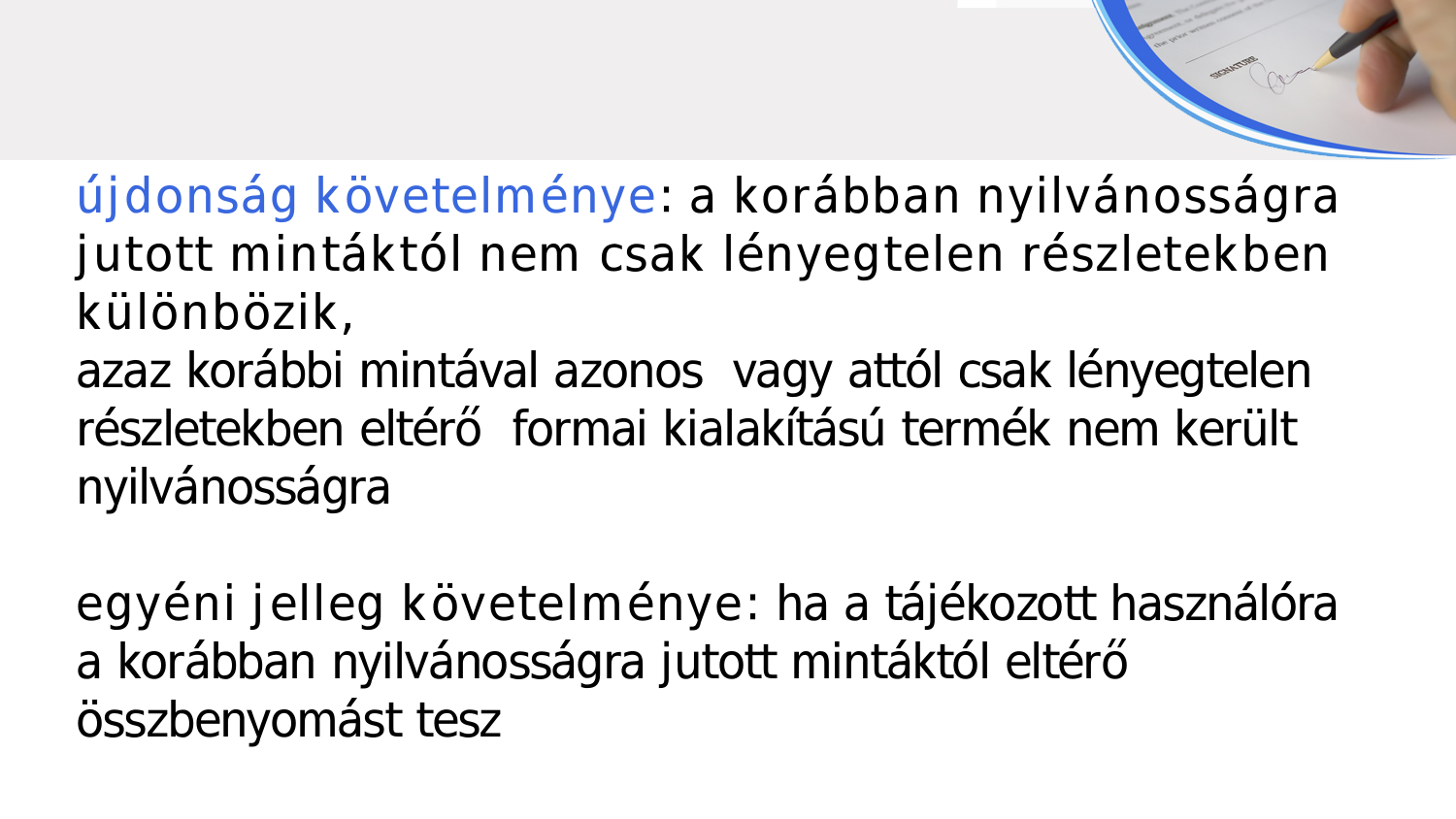

újdonság követelménye: a korábban nyilvánosságra jutott mintáktól nem csak lényegtelen részletekben különbözik,
azaz korábbi mintával azonos  vagy attól csak lényegtelen
részletekben eltérő  formai kialakítású termék nem került
nyilvánosságra

egyéni jelleg követelménye: ha a tájékozott használóra a korábban nyilvánosságra jutott mintáktól eltérő
összbenyomást tesz